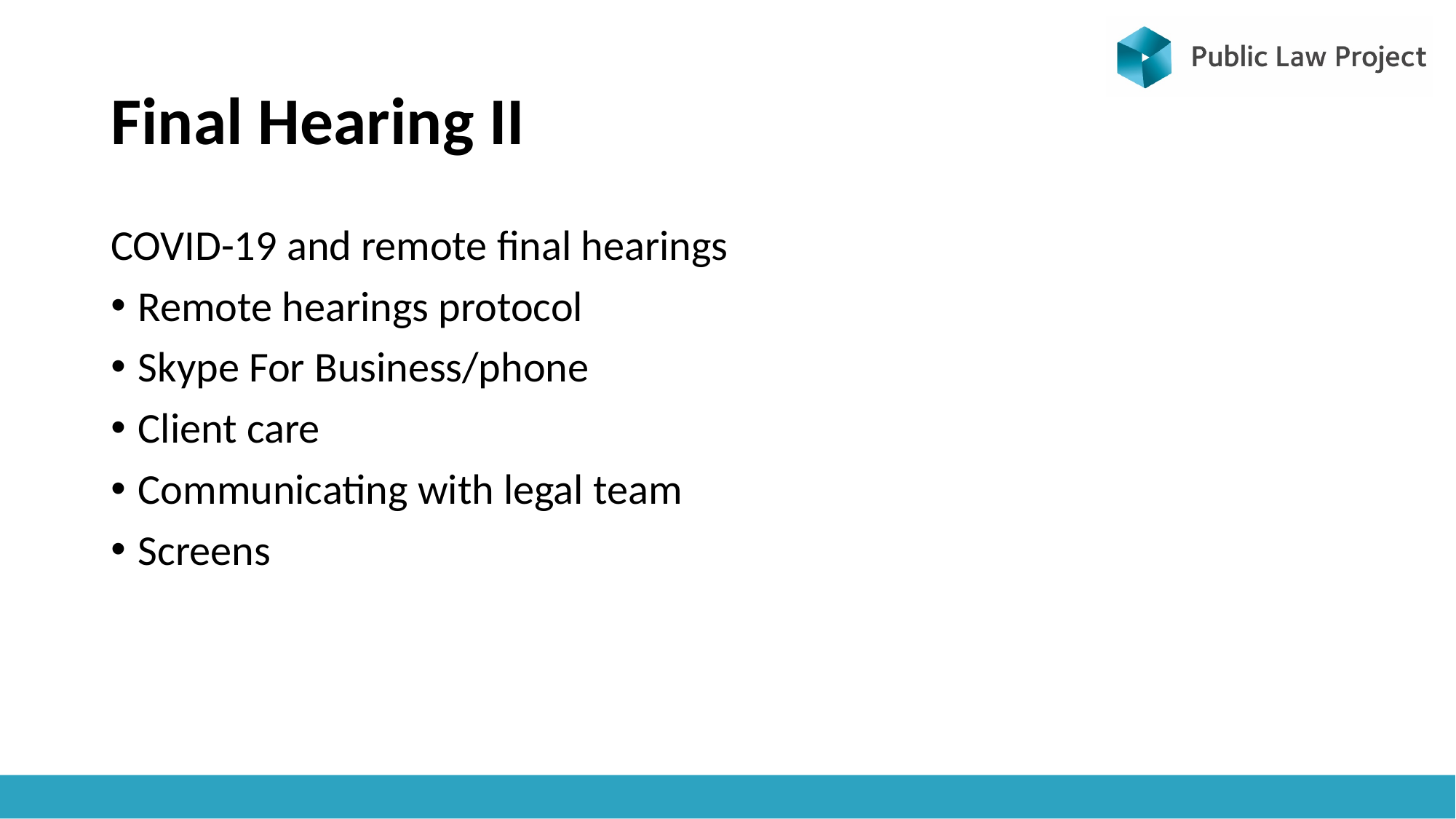

# Final Hearing II
COVID-19 and remote final hearings
Remote hearings protocol
Skype For Business/phone
Client care
Communicating with legal team
Screens